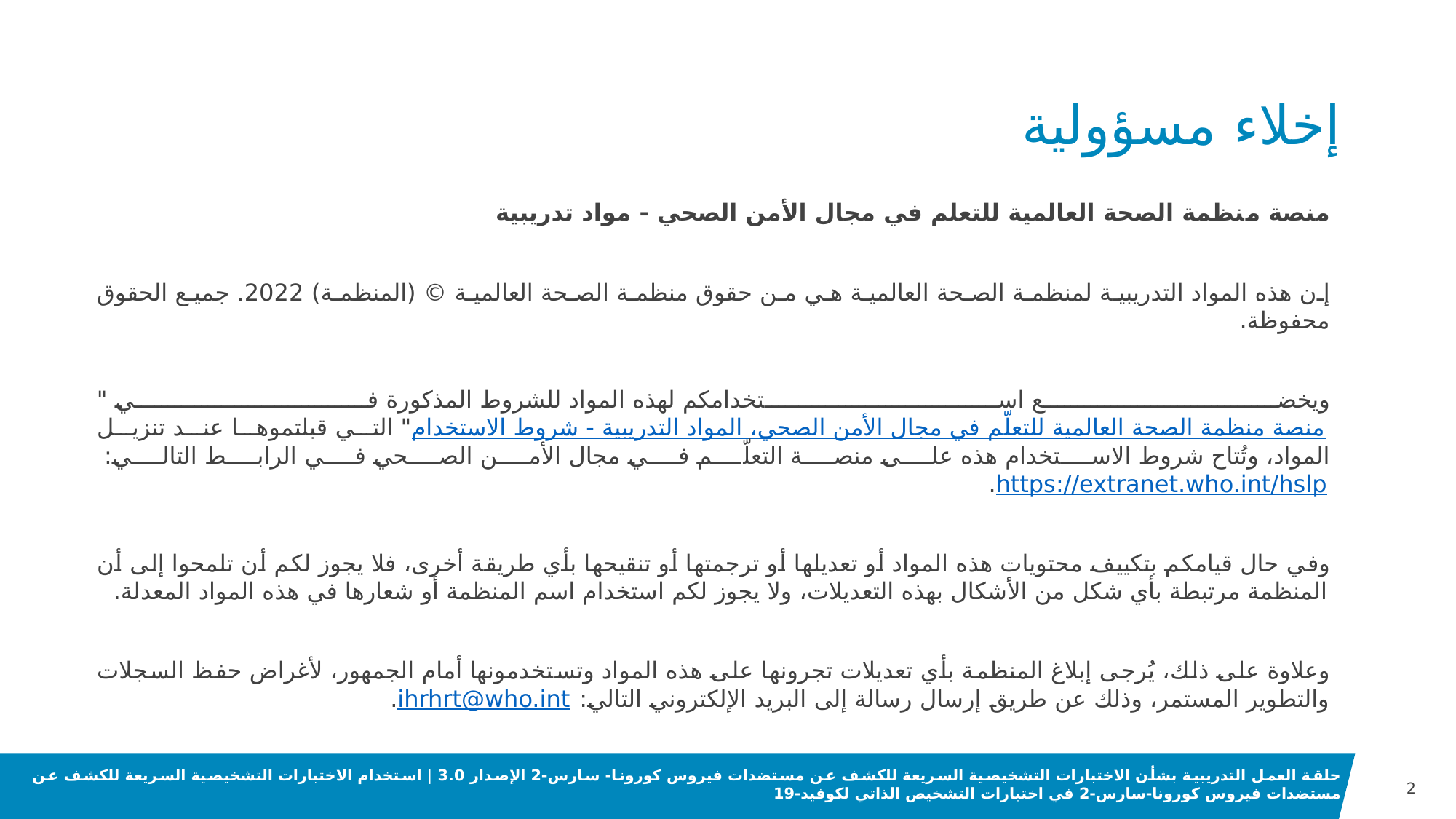

# إخلاء مسؤولية
منصة منظمة الصحة العالمية للتعلم في مجال الأمن الصحي - مواد تدريبية

إن هذه المواد التدريبية لمنظمة الصحة العالمية هي من حقوق منظمة الصحة العالمية © (المنظمة) 2022. جميع الحقوق محفوظة.

ويخضع استخدامكم لهذه المواد للشروط المذكورة في "منصة منظمة الصحة العالمية للتعلّم في مجال الأمن الصحي، المواد التدريبية - شروط الاستخدام" التي قبلتموها عند تنزيل المواد، وتُتاح شروط الاستخدام هذه على منصة التعلّم في مجال الأمن الصحي في الرابط التالي: https://extranet.who.int/hslp.

وفي حال قيامكم بتكييف محتويات هذه المواد أو تعديلها أو ترجمتها أو تنقيحها بأي طريقة أخرى، فلا يجوز لكم أن تلمحوا إلى أن المنظمة مرتبطة بأي شكل من الأشكال بهذه التعديلات، ولا يجوز لكم استخدام اسم المنظمة أو شعارها في هذه المواد المعدلة.

وعلاوة على ذلك، يُرجى إبلاغ المنظمة بأي تعديلات تجرونها على هذه المواد وتستخدمونها أمام الجمهور، لأغراض حفظ السجلات والتطوير المستمر، وذلك عن طريق إرسال رسالة إلى البريد الإلكتروني التالي: ihrhrt@who.int.

حلقة العمل التدريبية بشأن الاختبارات التشخيصية السريعة للكشف عن مستضدات فيروس كورونا- سارس-2 الإصدار 3.0 | استخدام الاختبارات التشخيصية السريعة للكشف عن مستضدات فيروس كورونا-سارس-2 في اختبارات التشخيص الذاتي لكوفيد-19
2